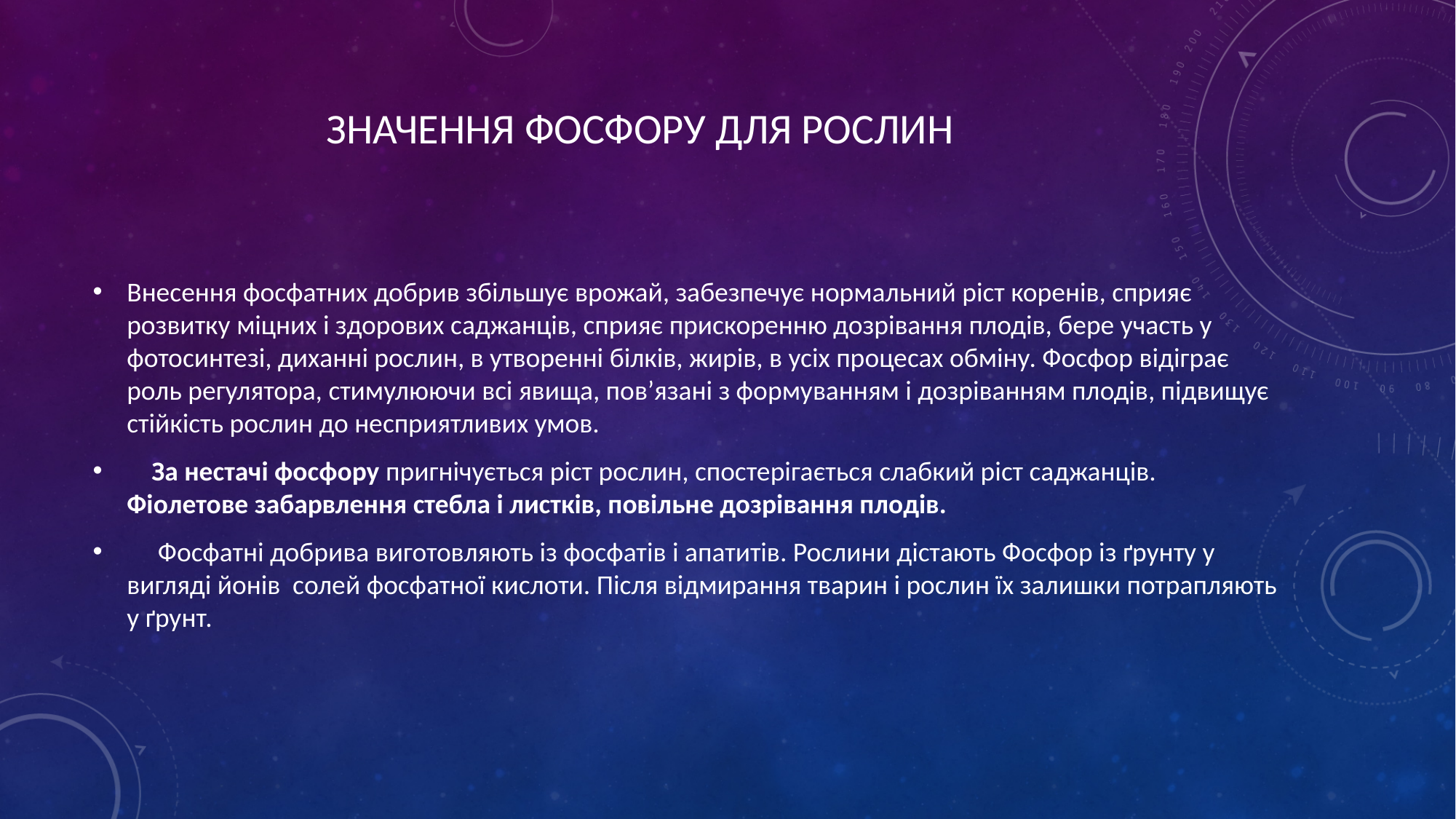

# Значення Фосфору для рослин

Внесення фосфатних добрив збільшує врожай, забезпечує нормальний ріст коренів, сприяє розвитку міцних і здорових саджанців, сприяє прискоренню дозрівання плодів, бере участь у фотосинтезі, диханні рослин, в утворенні білків, жирів, в усіх процесах обміну. Фосфор відіграє роль регулятора, стимулюючи всі явища, пов’язані з формуванням і дозріванням плодів, підвищує стійкість рослин до несприятливих умов.
    За нестачі фосфору пригнічується ріст рослин, спостерігається слабкий ріст саджанців. Фіолетове забарвлення стебла і листків, повільне дозрівання плодів.
     Фосфатні добрива виготовляють із фосфатів і апатитів. Рослини дістають Фосфор із ґрунту у вигляді йонів  солей фосфатної кислоти. Після відмирання тварин і рослин їх залишки потрапляють у ґрунт.